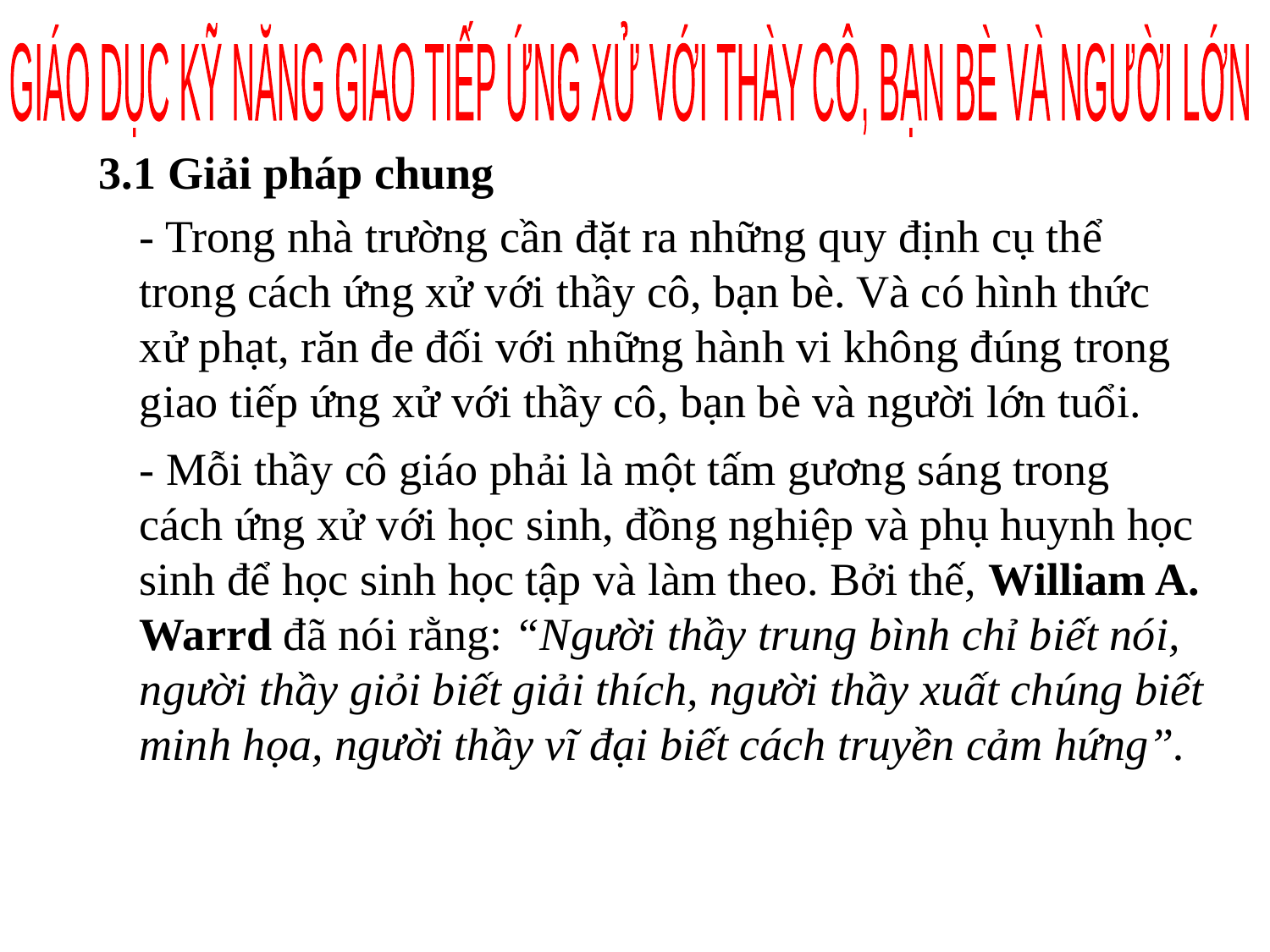

GIÁO DỤC KỸ NĂNG GIAO TIẾP ỨNG XỬ VỚI THÀY CÔ, BẠN BÈ VÀ NGƯỜI LỚN
3.1 Giải pháp chung
- Trong nhà trường cần đặt ra những quy định cụ thể trong cách ứng xử với thầy cô, bạn bè. Và có hình thức xử phạt, răn đe đối với những hành vi không đúng trong giao tiếp ứng xử với thầy cô, bạn bè và người lớn tuổi.
- Mỗi thầy cô giáo phải là một tấm gương sáng trong cách ứng xử với học sinh, đồng nghiệp và phụ huynh học sinh để học sinh học tập và làm theo. Bởi thế, William A. Warrd đã nói rằng: “Người thầy trung bình chỉ biết nói, người thầy giỏi biết giải thích, người thầy xuất chúng biết minh họa, người thầy vĩ đại biết cách truyền cảm hứng”.